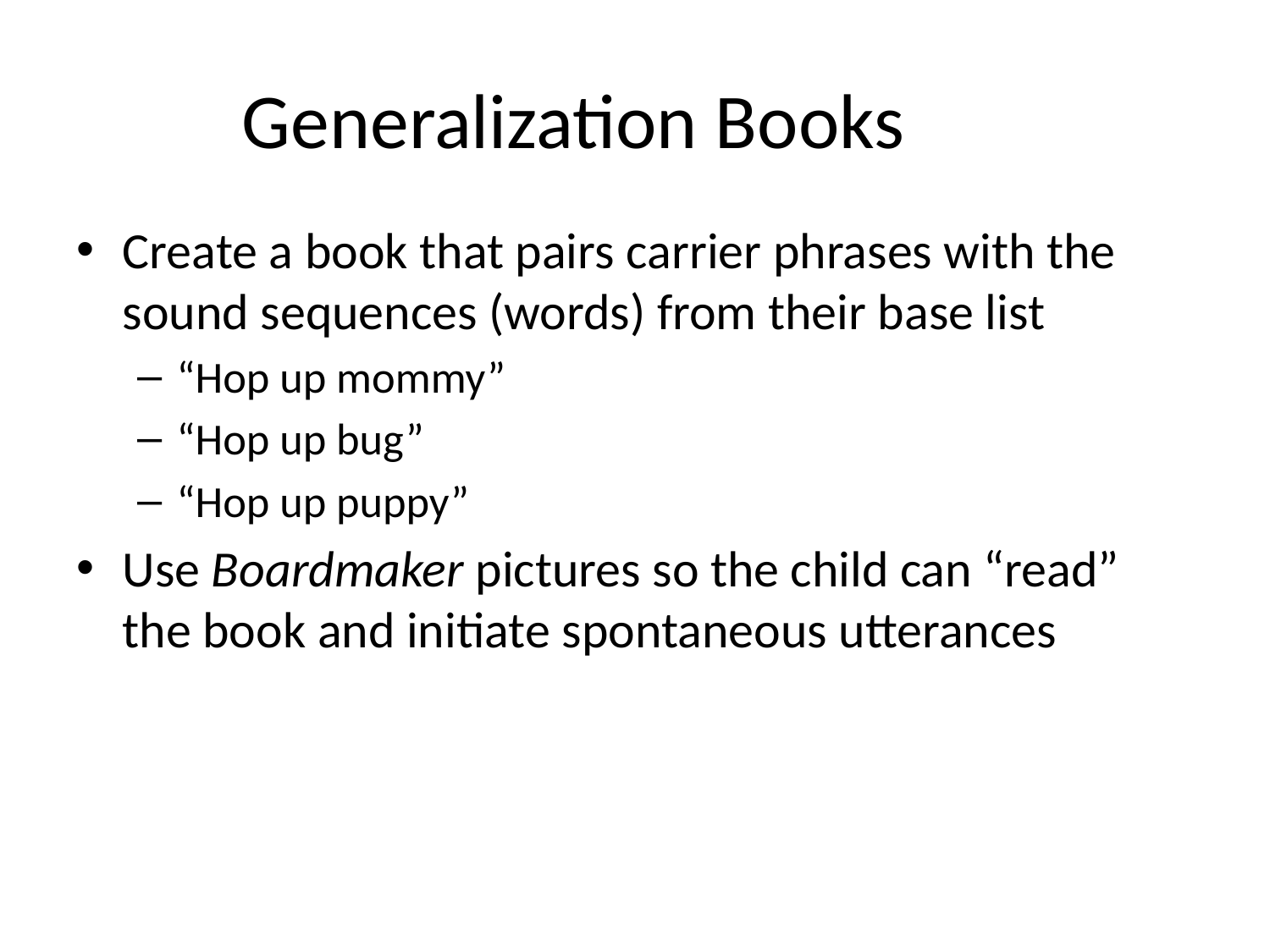

# Generalization Books
Create a book that pairs carrier phrases with the sound sequences (words) from their base list
“Hop up mommy”
“Hop up bug”
“Hop up puppy”
Use Boardmaker pictures so the child can “read” the book and initiate spontaneous utterances